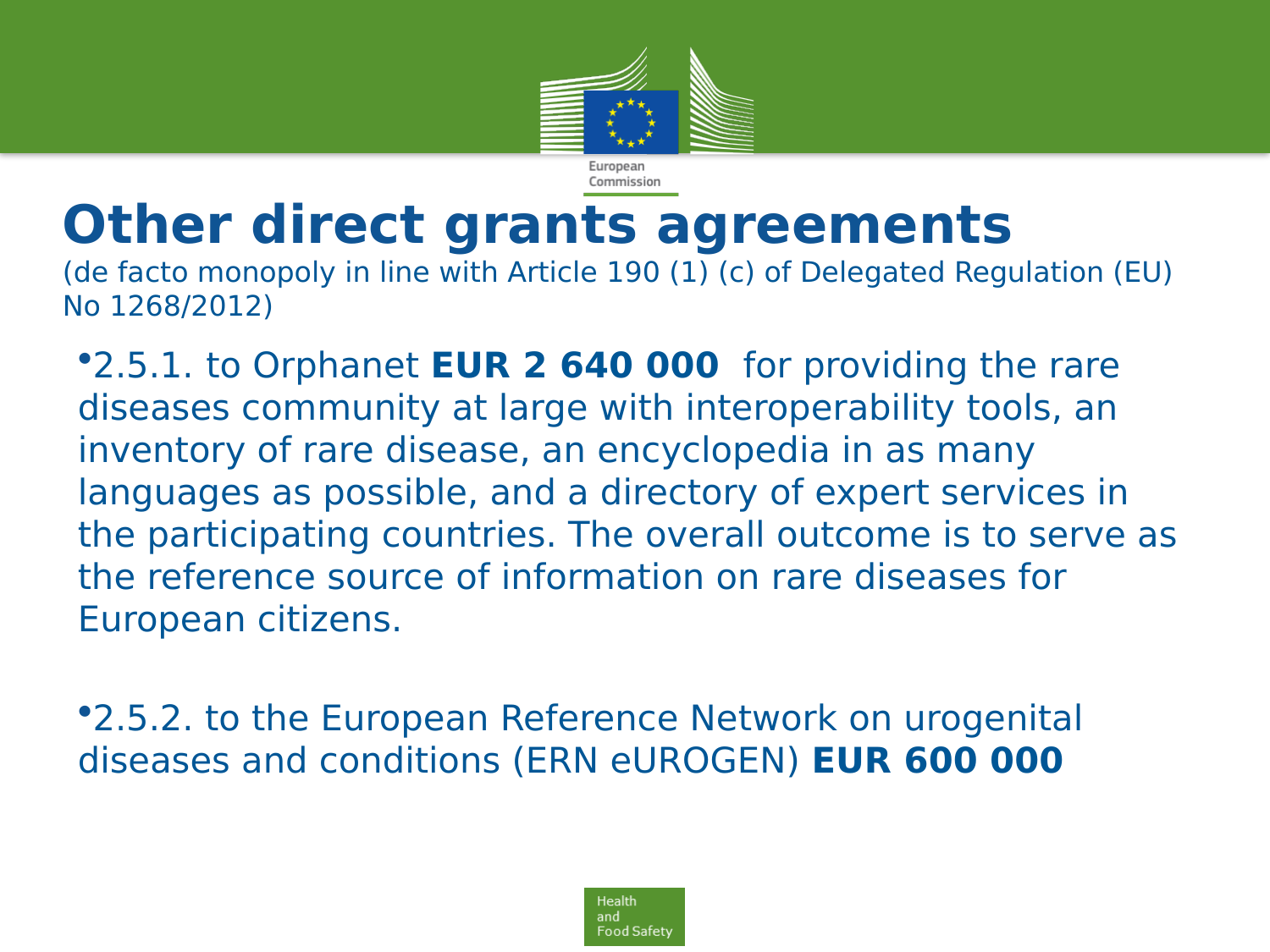

# Other direct grants agreements (de facto monopoly in line with Article 190 (1) (c) of Delegated Regulation (EU) No 1268/2012)
2.5.1. to Orphanet EUR 2 640 000  for providing the rare diseases community at large with interoperability tools, an inventory of rare disease, an encyclopedia in as many languages as possible, and a directory of expert services in the participating countries. The overall outcome is to serve as the reference source of information on rare diseases for European citizens.

2.5.2. to the European Reference Network on urogenital diseases and conditions (ERN eUROGEN) EUR 600 000